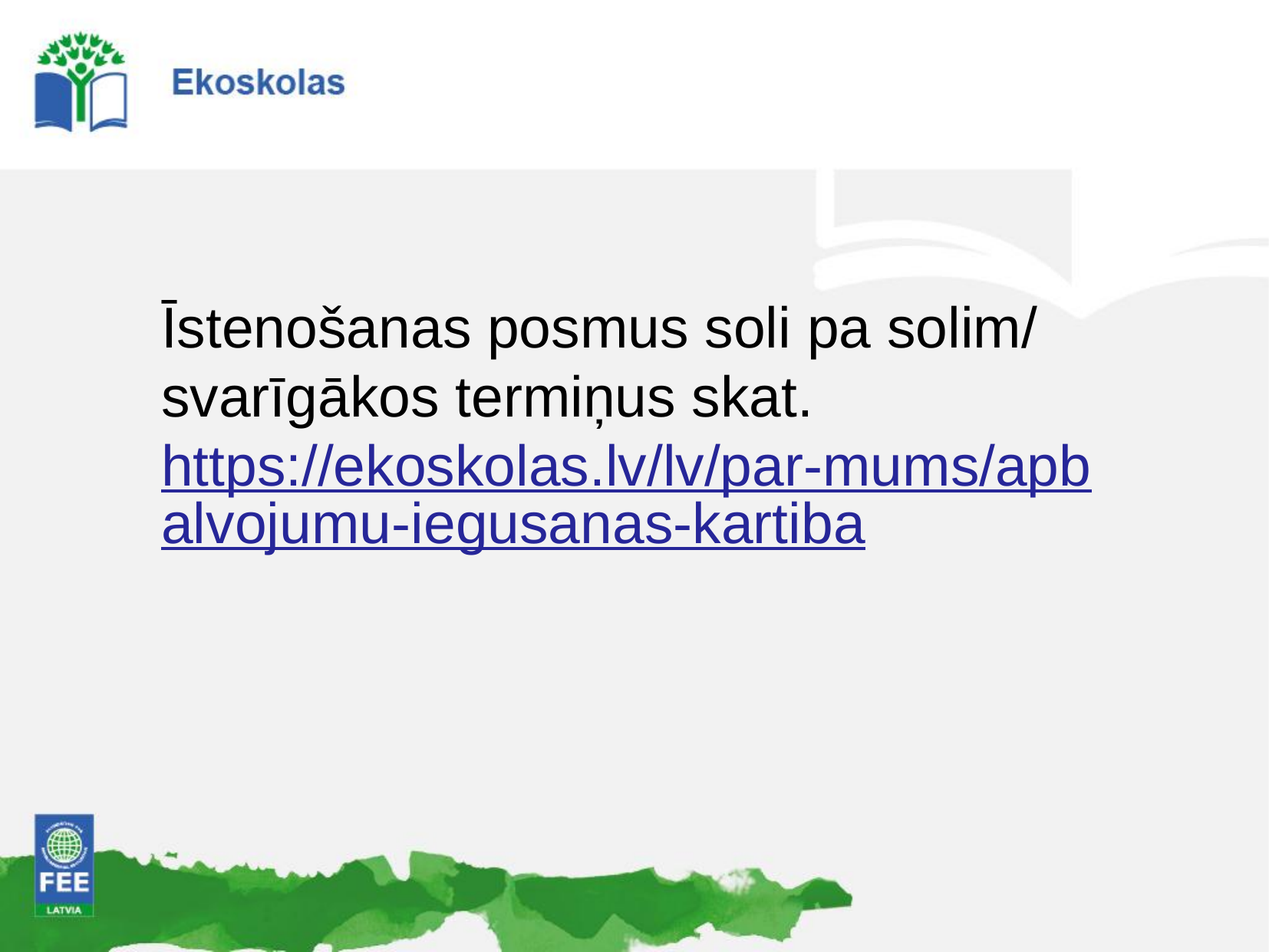

Īstenošanas posmus soli pa solim/ svarīgākos termiņus skat. https://ekoskolas.lv/lv/par-mums/apbalvojumu-iegusanas-kartiba